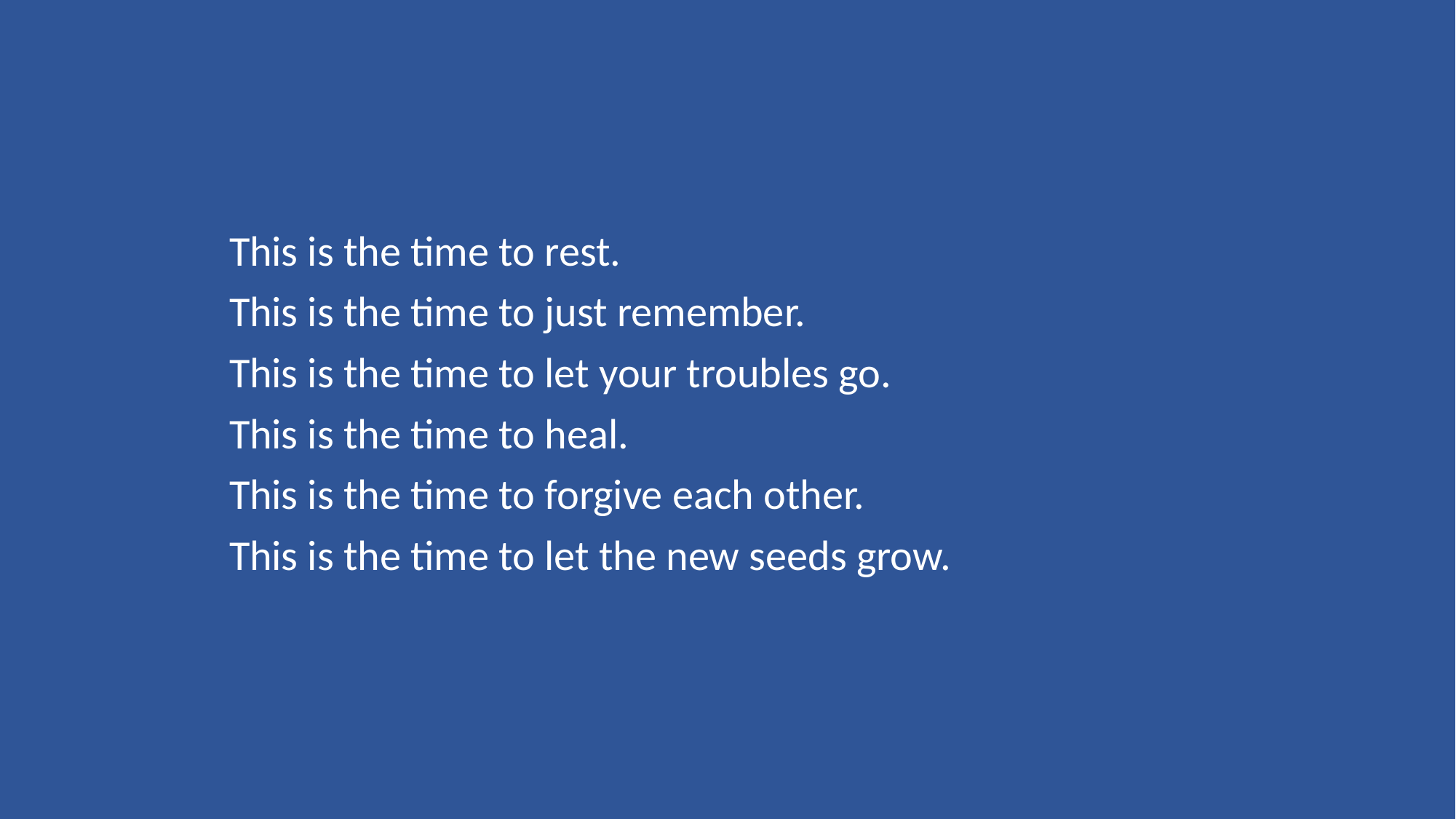

This is the time to rest.
This is the time to just remember.
This is the time to let your troubles go.
This is the time to heal.
This is the time to forgive each other.
This is the time to let the new seeds grow.